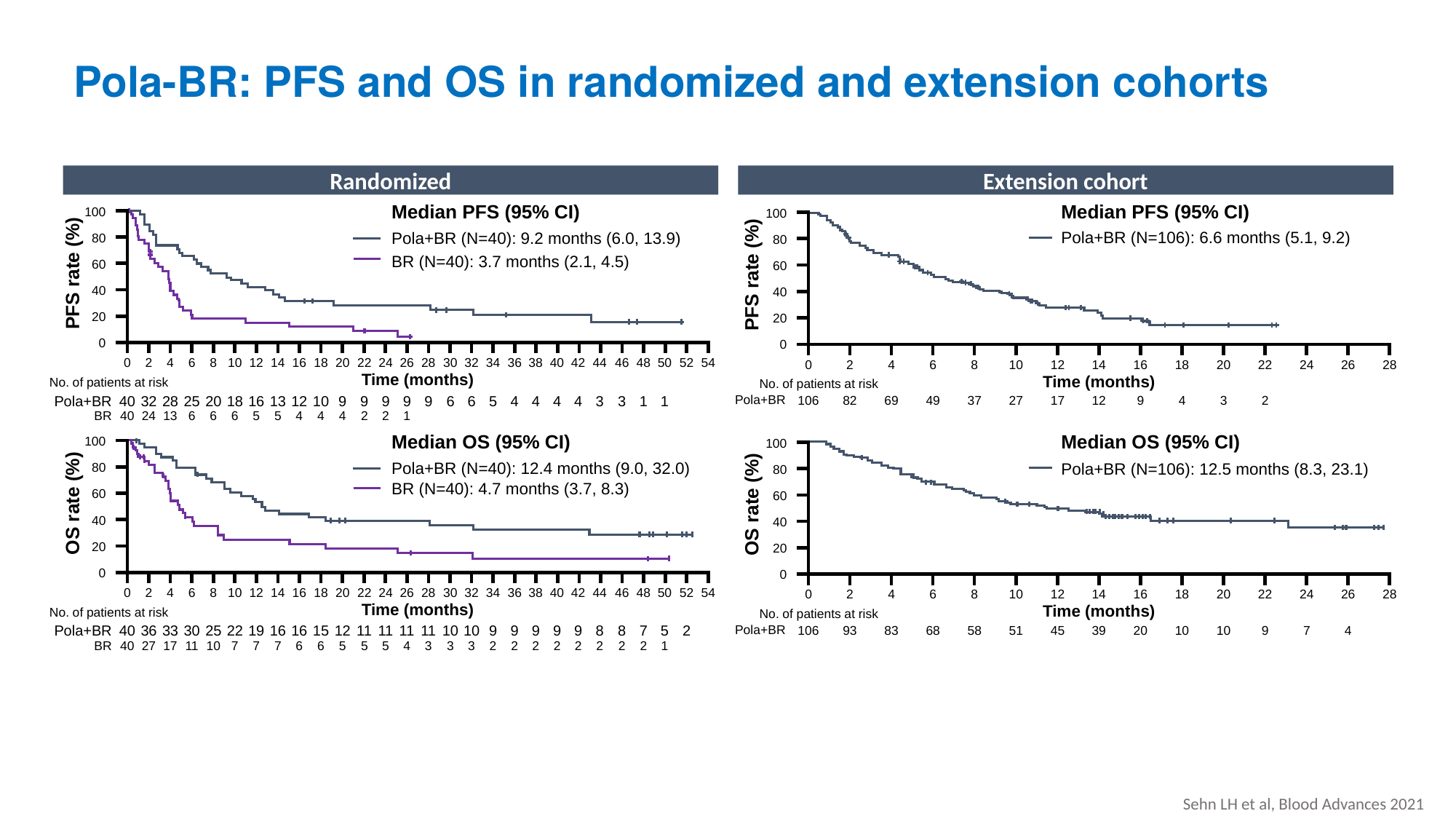

# Pola-BR: PFS and OS in randomized and extension cohorts
Extension cohort
Randomized
Median PFS (95% CI)
Median PFS (95% CI)
100
100

Pola+BR (N=106): 6.6 months (5.1, 9.2)
Pola+BR (N=40): 9.2 months (6.0, 13.9)
80
80

BR (N=40): 3.7 months (2.1, 4.5)
60
60
PFS rate (%)
PFS rate (%)
40
40
20
20
0
0
0
2
4
6
8
10
12
14
16
18
20
22
24
26
28
30
32
34
36
38
40
42
44
46
48
50
52
54
0
2
4
6
8
10
12
14
16
18
20
22
24
26
28
Time (months)
Time (months)
No. of patients at risk
Pola+BR
2
106
82
69
49
37
27
17
12
9
4
3
1
BR
2
4
40
24
13
6
6
6
5
5
4
4
2
Median OS (95% CI)
Median OS (95% CI)
100
100

Pola+BR (N=106): 12.5 months (8.3, 23.1)
Pola+BR (N=40): 12.4 months (9.0, 32.0)
80
80
BR (N=40): 4.7 months (3.7, 8.3)
60
60
OS rate (%)
OS rate (%)
40
40
20
20
0
0
0
2
4
6
8
10
12
14
16
18
20
22
24
26
28
30
32
34
36
38
40
42
44
46
48
50
52
54
0
2
4
6
8
10
12
14
16
18
20
22
24
26
28
Time (months)
Time (months)
No. of patients at risk
Pola+BR
106
93
83
68
58
51
45
39
20
10
10
9
7
4
BR
2
40
27
17
11
10
7
7
7
6
6
5
5
5
4
3
3
3
2
2
2
2
2
2
2
1
No. of patients at risk
1
4
6
4
1
5
6
3
40
32
28
25
20
18
16
13
12
10
9
9
9
9
4
4
3
9
Pola+BR
No. of patients at risk
11
8
40
36
33
30
25
22
19
16
16
15
12
11
11
9
9
8
10
9
5
10
9
7
Pola+BR
11
9
2
Sehn LH et al, Blood Advances 2021